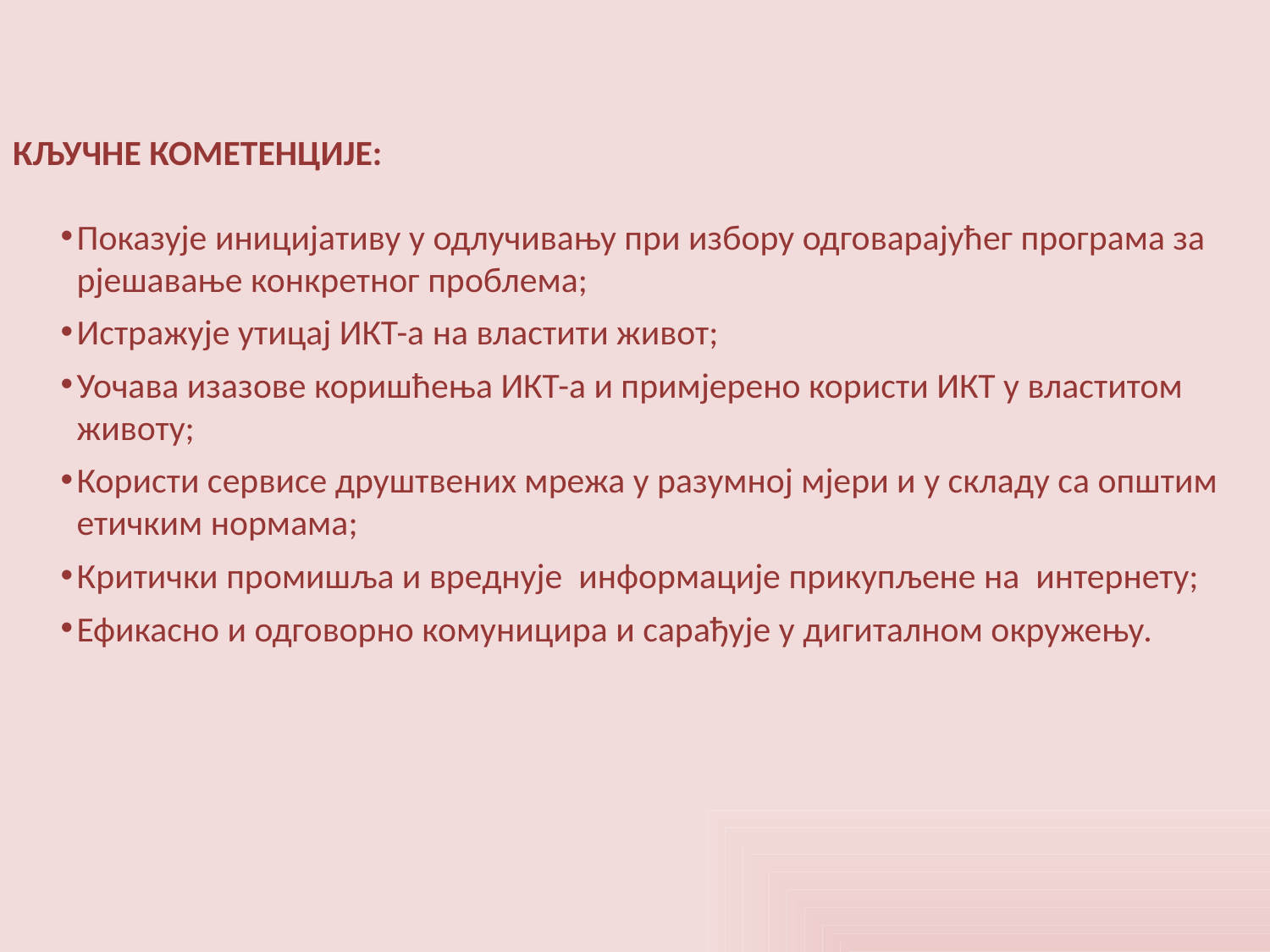

КЉУЧНЕ КОМЕТЕНЦИЈЕ:

Показује иницијативу у одлучивању при избору одговарајућег програма за рјешавање конкретног проблeма;
Истражује утицај ИКТ-а на властити живот;
Уочава изазове коришћења ИКТ-а и примјерено користи ИКТ у властитом животу;
Користи сервисе друштвених мрежа у разумној мјери и у складу са општим етичким нормама;
Критички промишља и вреднује  информације прикупљене на  интернету;
Ефикасно и одговорно комуницира и сарађује у дигиталном окружењу.